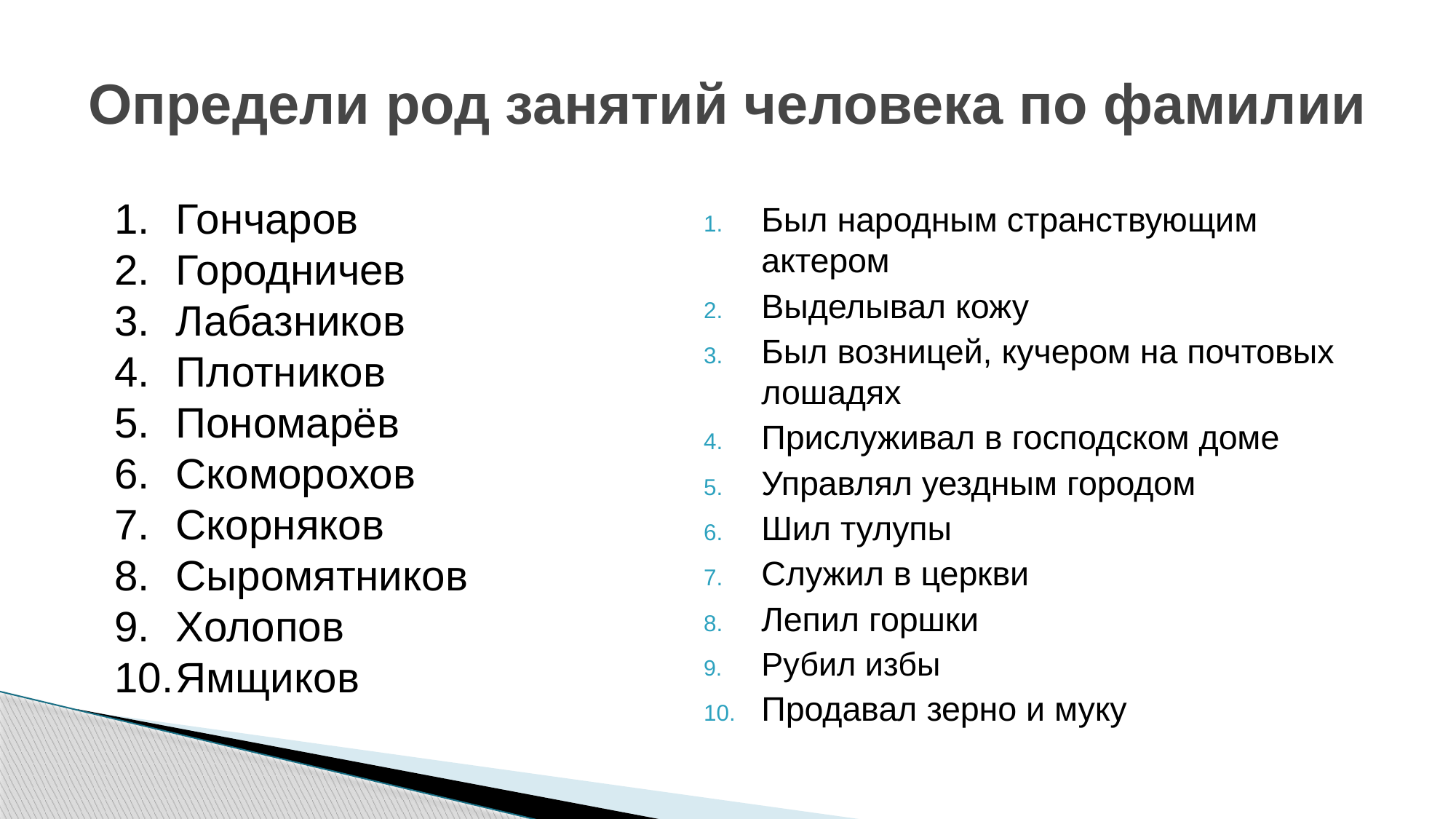

# Определи род занятий человека по фамилии
Гончаров
Городничев
Лабазников
Плотников
Пономарёв
Скоморохов
Скорняков
Сыромятников
Холопов
Ямщиков
Был народным странствующим актером
Выделывал кожу
Был возницей, кучером на почтовых лошадях
Прислуживал в господском доме
Управлял уездным городом
Шил тулупы
Служил в церкви
Лепил горшки
Рубил избы
Продавал зерно и муку